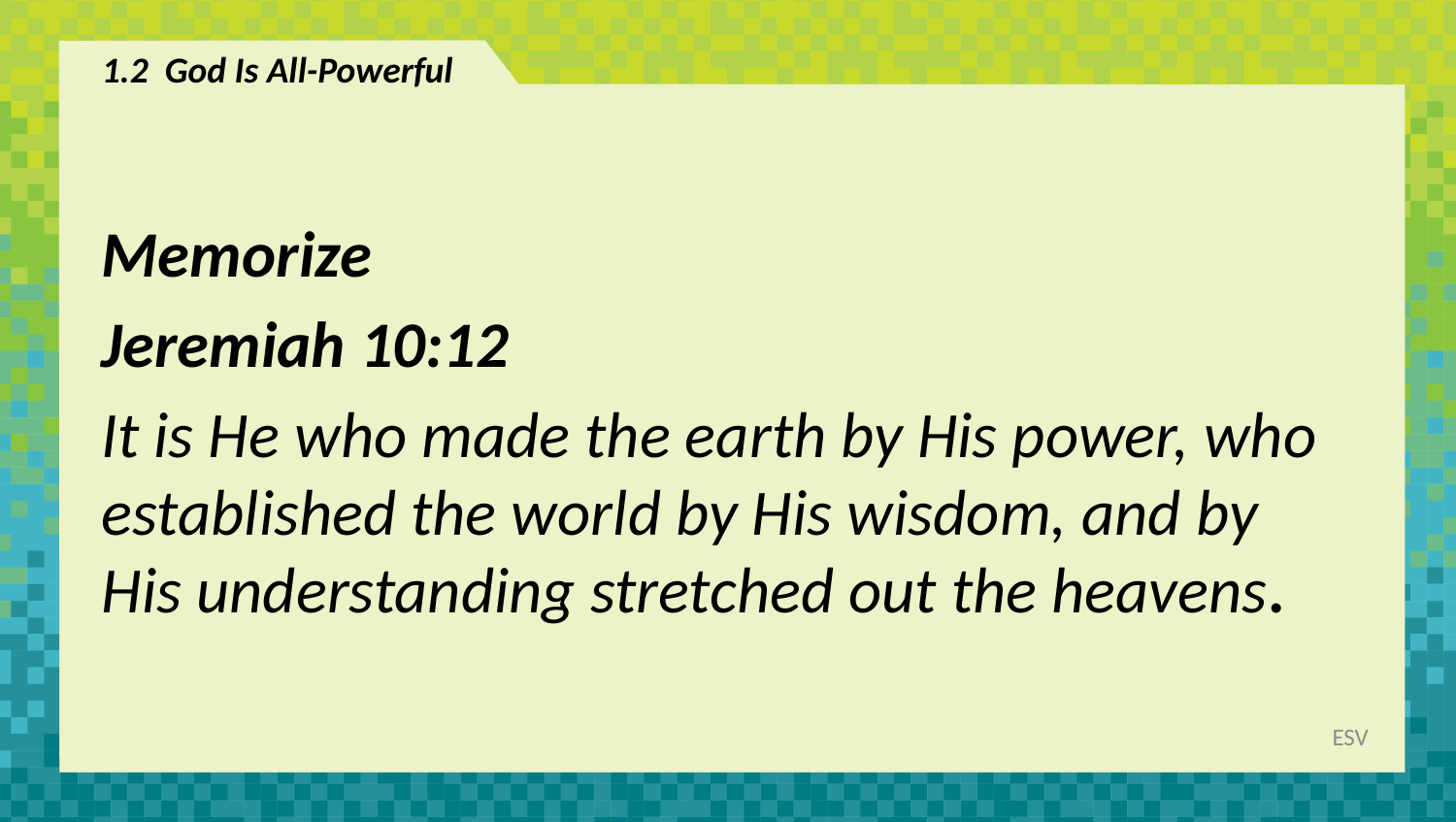

# 1.2  God Is All-Powerful
Memorize
Jeremiah 10:12
It is He who made the earth by His power, who established the world by His wisdom, and by His understanding stretched out the heavens.
ESV